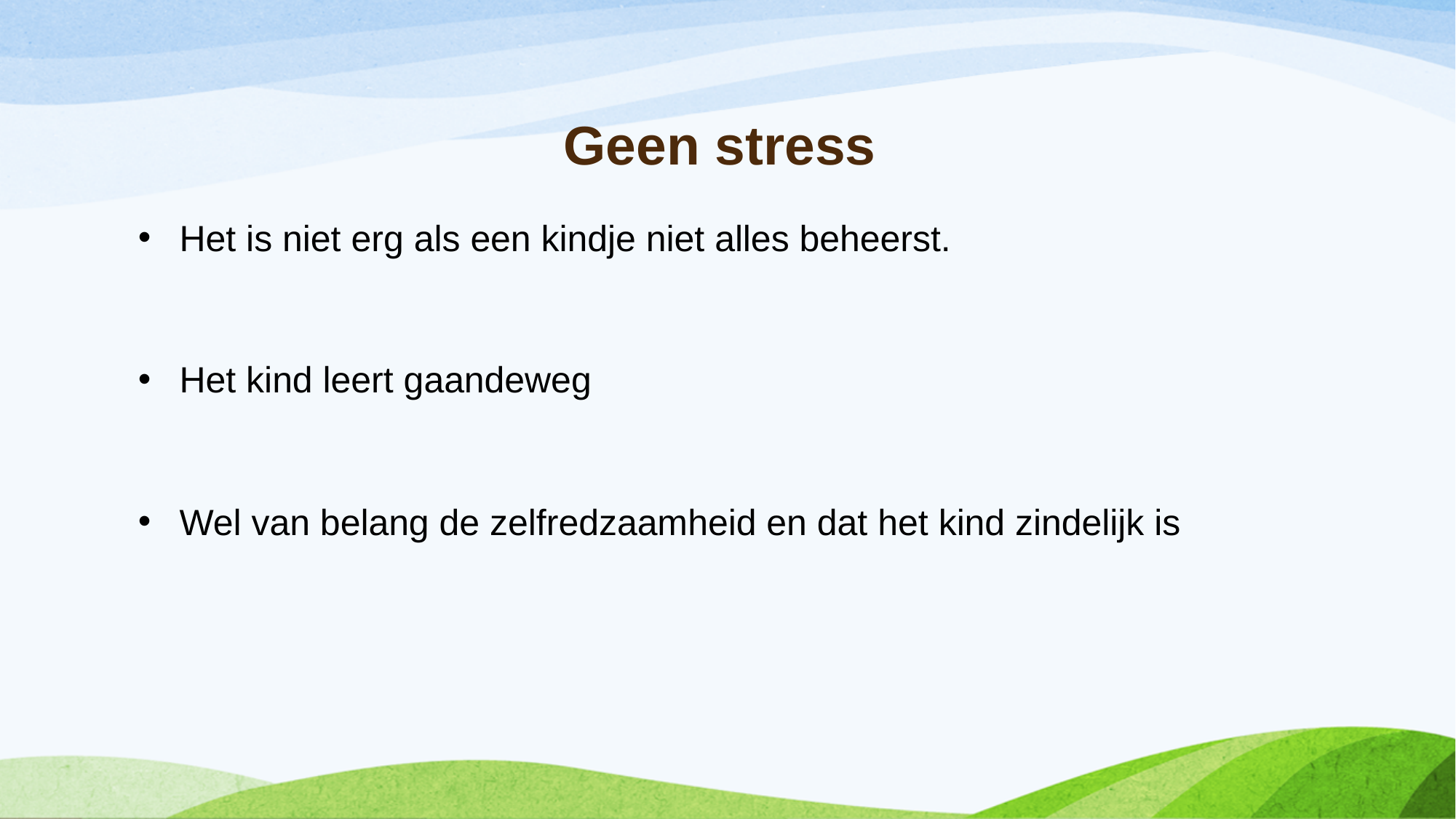

# Geen stress
Het is niet erg als een kindje niet alles beheerst.

Het kind leert gaandeweg

Wel van belang de zelfredzaamheid en dat het kind zindelijk is